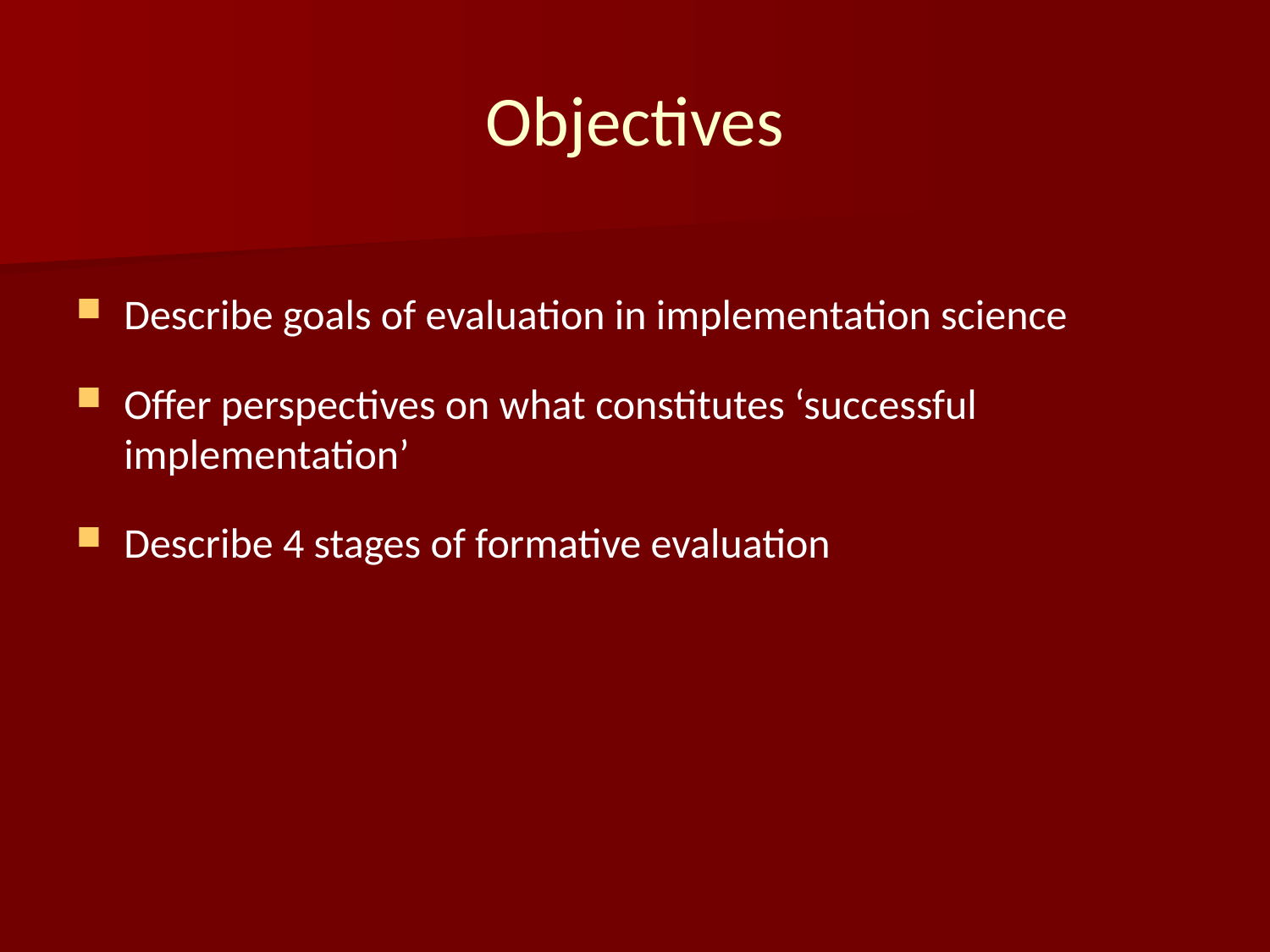

# Objectives

Describe goals of evaluation in implementation science

Offer perspectives on what constitutes ‘successful implementation’

Describe 4 stages of formative evaluation